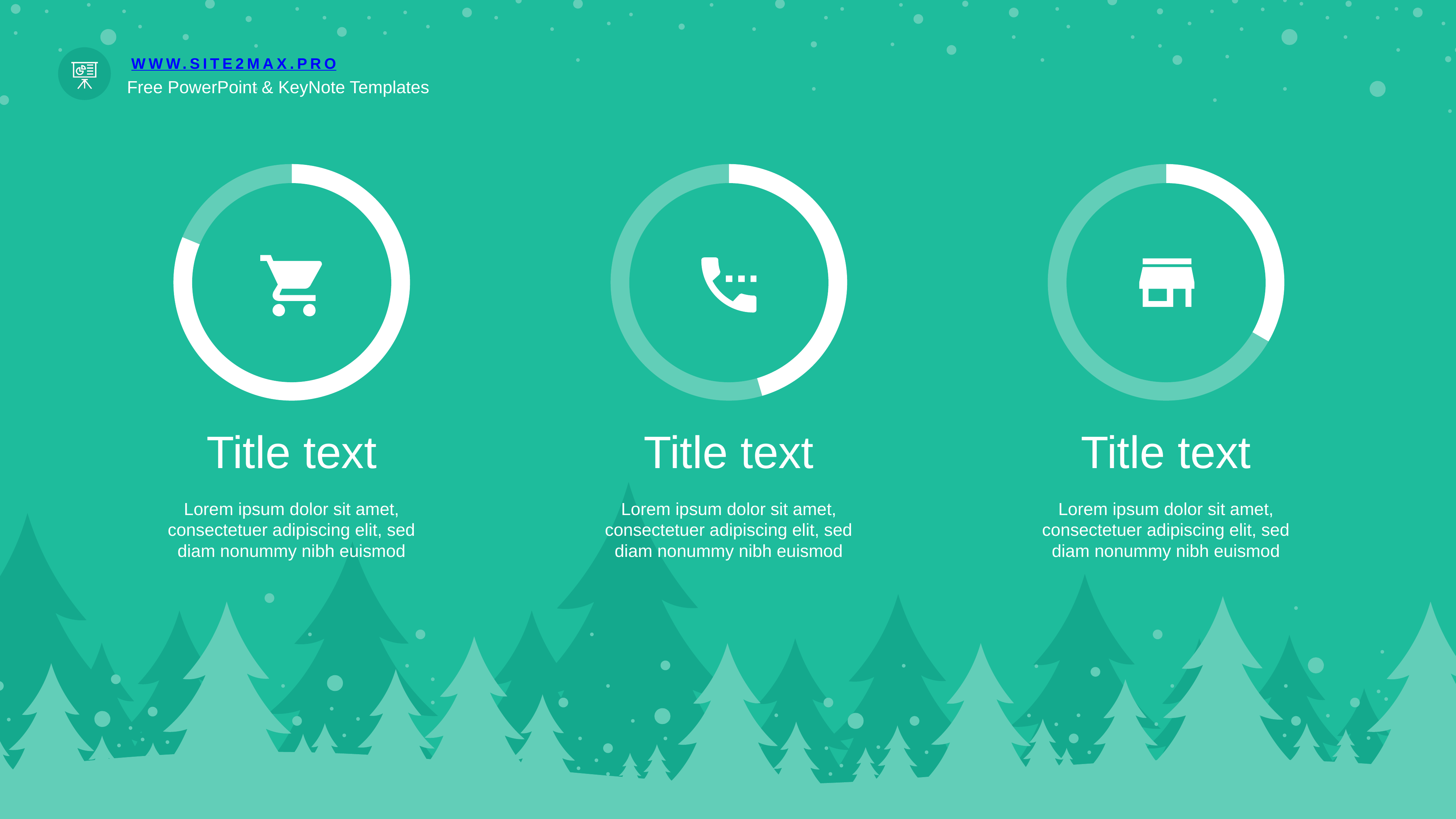

### Chart

| Category | Region 1 |
|---|---|
| April | 130.0 |
| May | 30.0 |

### Chart

| Category | Region 1 |
|---|---|
| April | 25.0 |
| May | 30.0 |

### Chart

| Category | Region 1 |
|---|---|
| April | 15.0 |
| May | 30.0 |

Title text
Title text
Title text
Lorem ipsum dolor sit amet, consectetuer adipiscing elit, sed diam nonummy nibh euismod
Lorem ipsum dolor sit amet, consectetuer adipiscing elit, sed diam nonummy nibh euismod
Lorem ipsum dolor sit amet, consectetuer adipiscing elit, sed diam nonummy nibh euismod